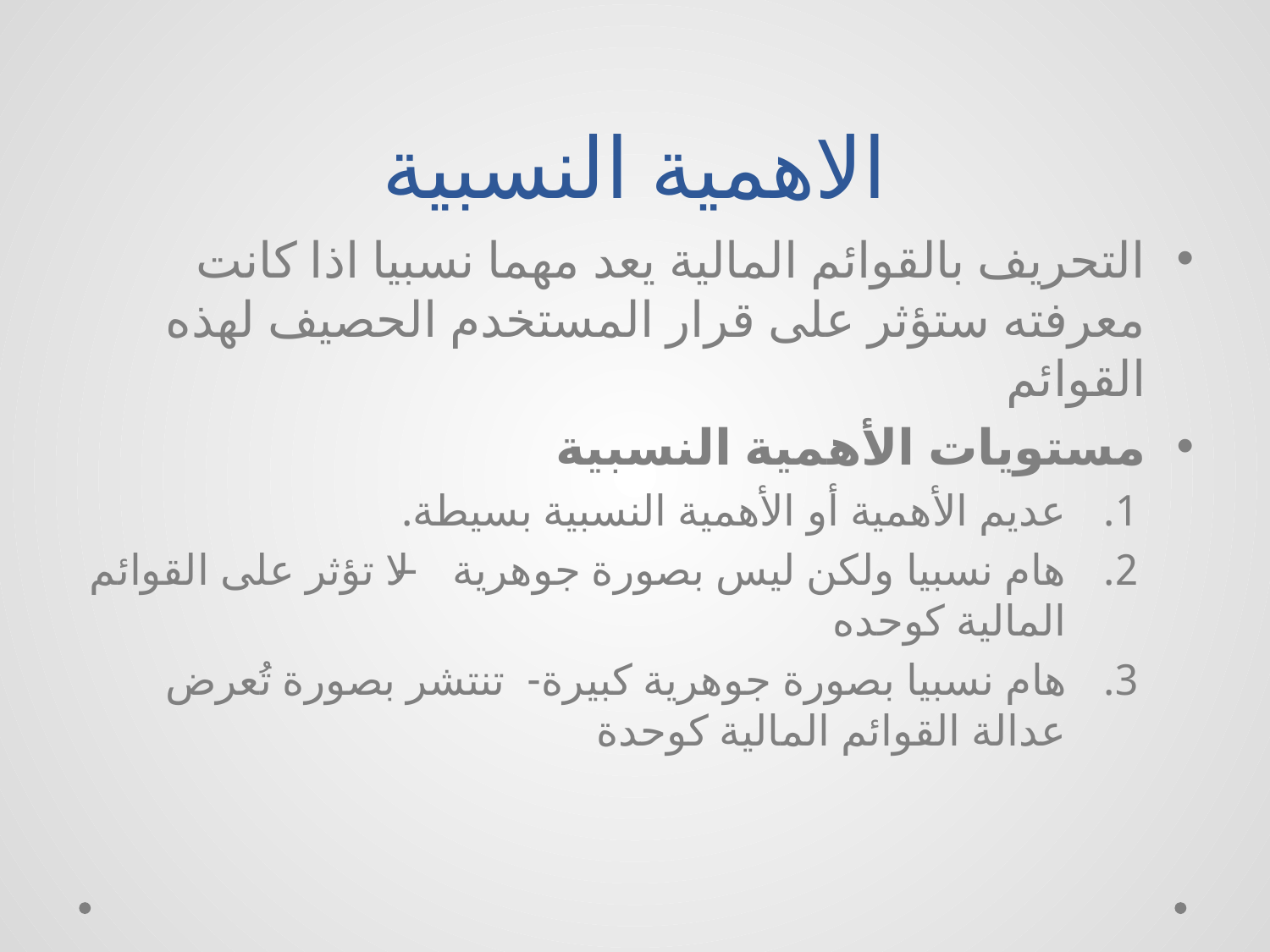

# الاهمية النسبية
التحريف بالقوائم المالية يعد مهما نسبيا اذا كانت معرفته ستؤثر على قرار المستخدم الحصيف لهذه القوائم
مستويات الأهمية النسبية
عديم الأهمية أو الأهمية النسبية بسيطة.
هام نسبيا ولكن ليس بصورة جوهرية – لا تؤثر على القوائم المالية كوحده
هام نسبيا بصورة جوهرية كبيرة-  تنتشر بصورة تُعرض عدالة القوائم المالية كوحدة